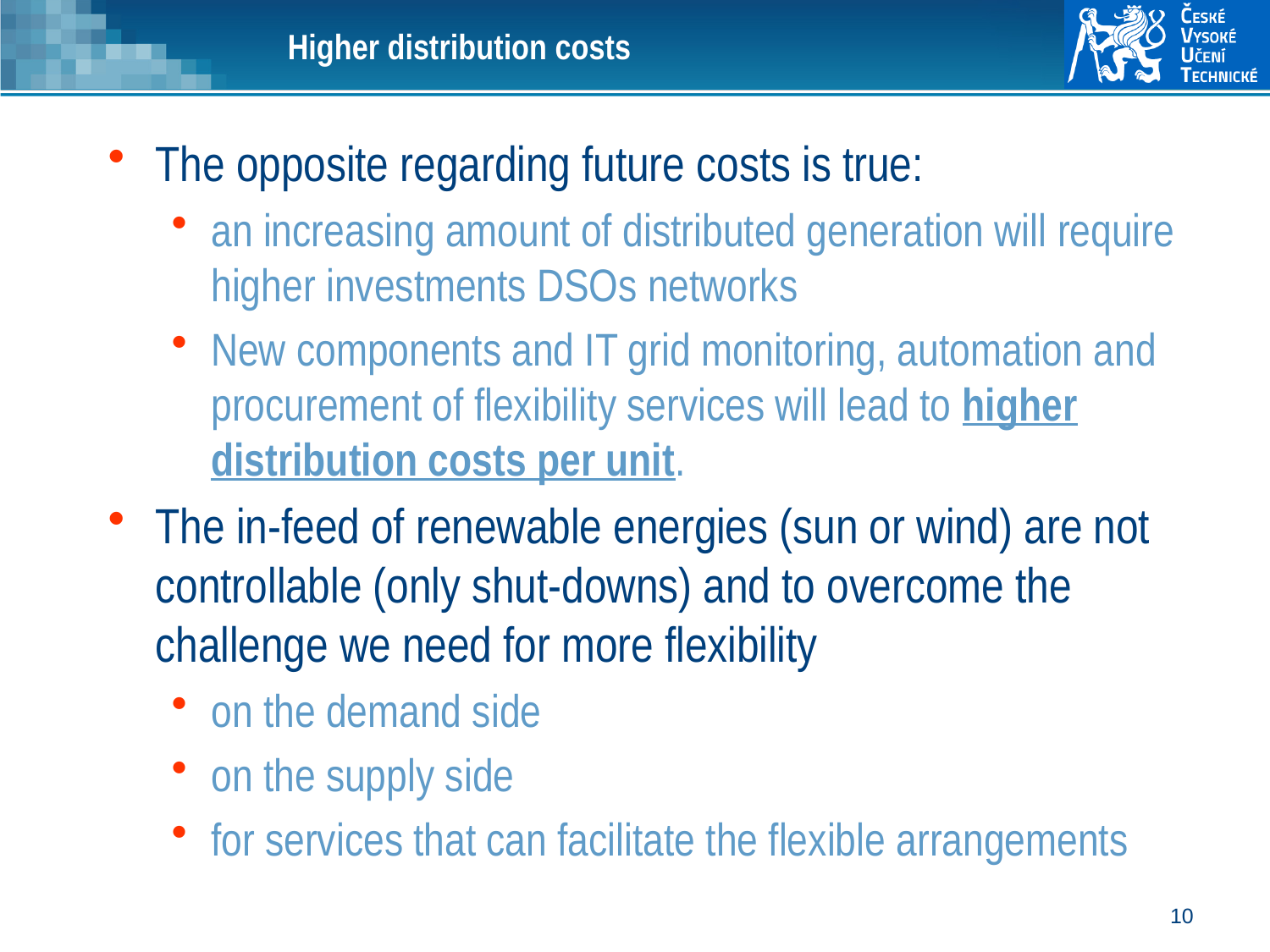

# Higher distribution costs
The opposite regarding future costs is true:
an increasing amount of distributed generation will require higher investments DSOs networks
New components and IT grid monitoring, automation and procurement of flexibility services will lead to higher distribution costs per unit.
The in‐feed of renewable energies (sun or wind) are not controllable (only shut-downs) and to overcome the challenge we need for more flexibility
on the demand side
on the supply side
for services that can facilitate the flexible arrangements
10